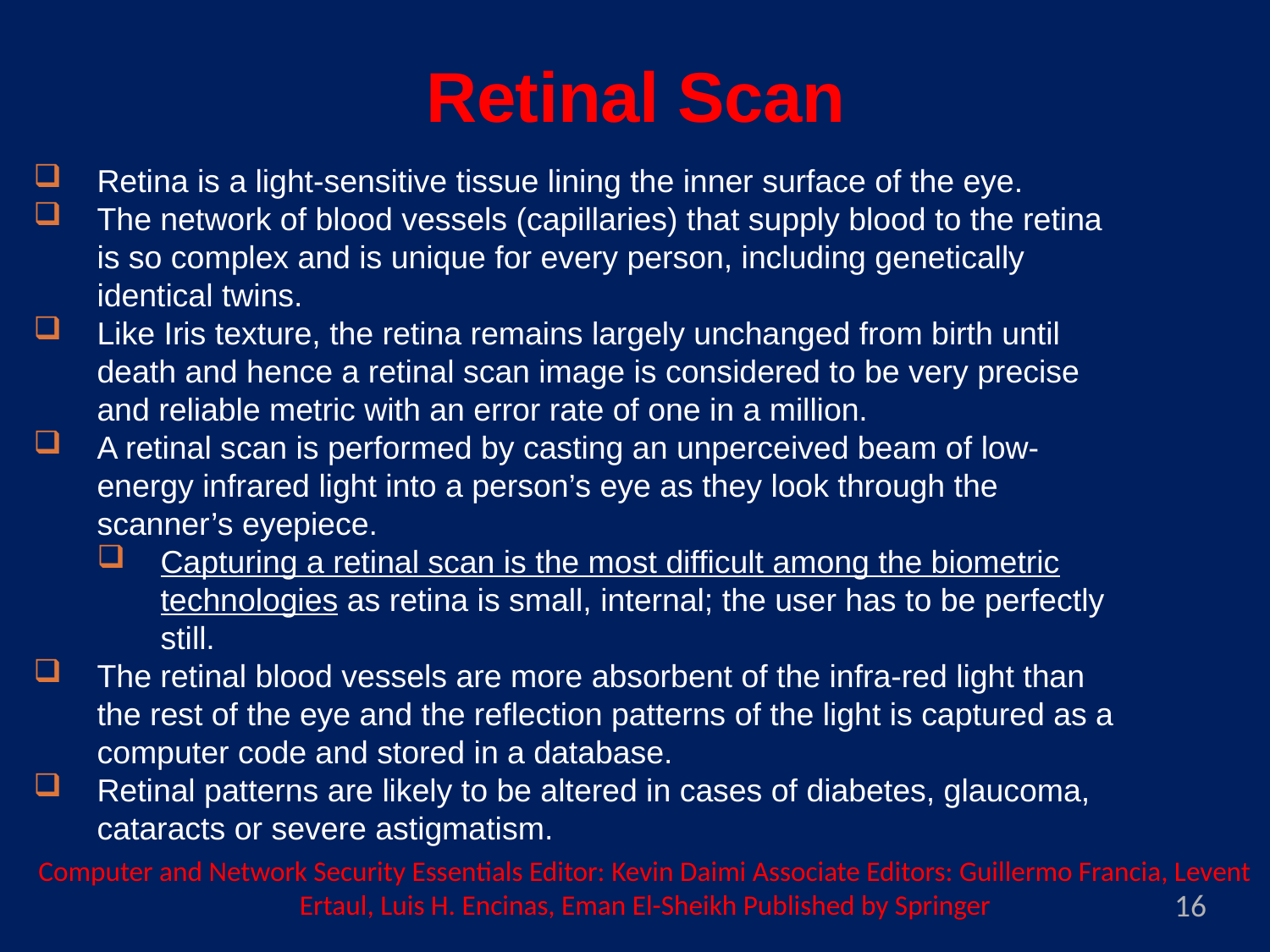

Retinal Scan
Retina is a light-sensitive tissue lining the inner surface of the eye.
The network of blood vessels (capillaries) that supply blood to the retina is so complex and is unique for every person, including genetically identical twins.
Like Iris texture, the retina remains largely unchanged from birth until death and hence a retinal scan image is considered to be very precise and reliable metric with an error rate of one in a million.
A retinal scan is performed by casting an unperceived beam of low-energy infrared light into a person’s eye as they look through the scanner’s eyepiece.
Capturing a retinal scan is the most difficult among the biometric technologies as retina is small, internal; the user has to be perfectly still.
The retinal blood vessels are more absorbent of the infra-red light than the rest of the eye and the reflection patterns of the light is captured as a computer code and stored in a database.
Retinal patterns are likely to be altered in cases of diabetes, glaucoma, cataracts or severe astigmatism.
Computer and Network Security Essentials Editor: Kevin Daimi Associate Editors: Guillermo Francia, Levent Ertaul, Luis H. Encinas, Eman El-Sheikh Published by Springer
16